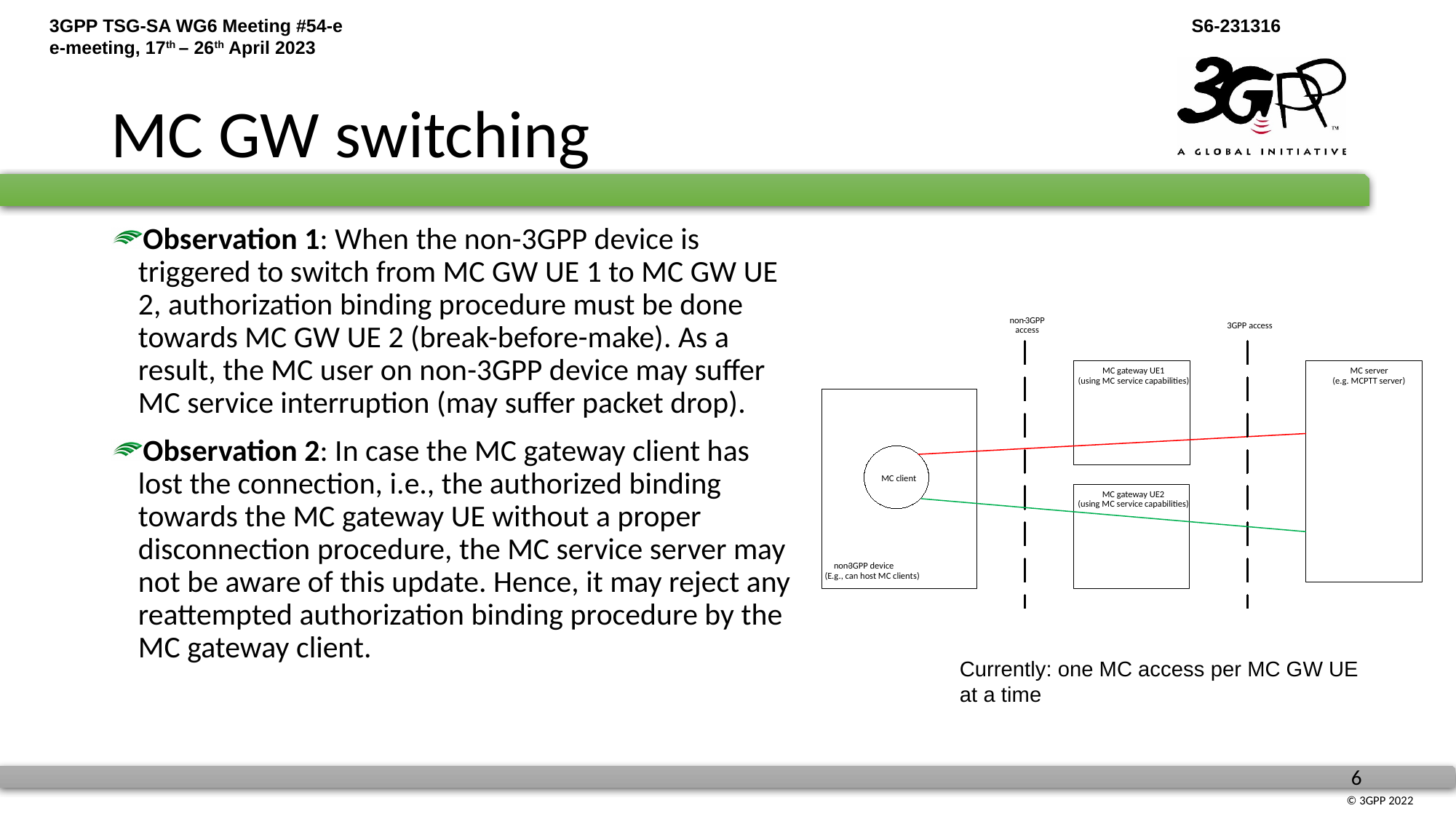

# MC GW switching
Observation 1: When the non-3GPP device is triggered to switch from MC GW UE 1 to MC GW UE 2, authorization binding procedure must be done towards MC GW UE 2 (break-before-make). As a result, the MC user on non-3GPP device may suffer MC service interruption (may suffer packet drop).
Observation 2: In case the MC gateway client has lost the connection, i.e., the authorized binding towards the MC gateway UE without a proper disconnection procedure, the MC service server may not be aware of this update. Hence, it may reject any reattempted authorization binding procedure by the MC gateway client.

non
-
3GPP
3GPP access
access

MC gateway UE1
MC server
(using MC service capabilities)
(e.g. MCPTT server)

MC client

MC gateway UE2
(using MC service capabilities)

non
-
3GPP device
(E.g., can host MC clients)
Currently: one MC access per MC GW UE at a time